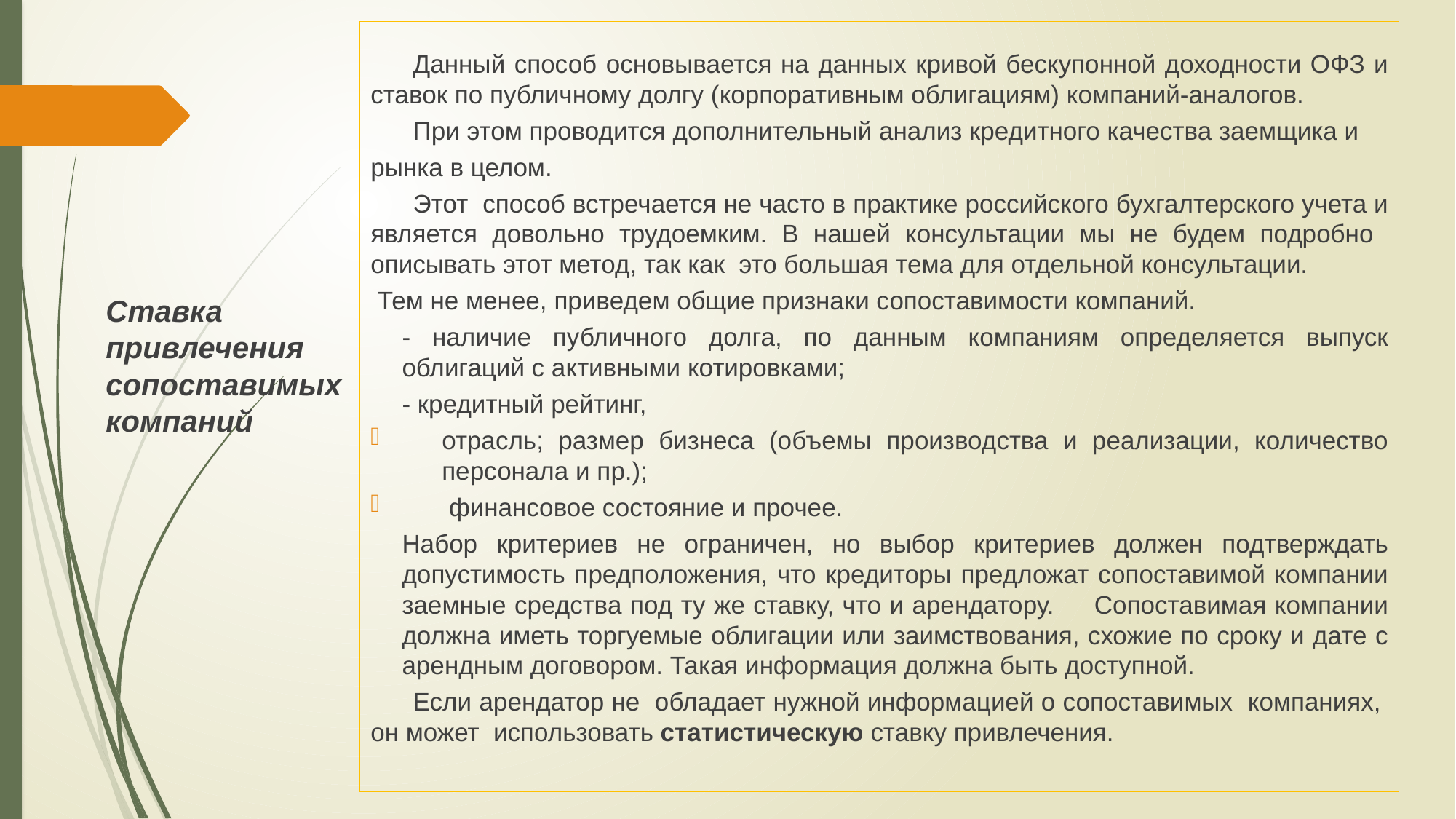

Данный способ основывается на данных кривой бескупонной доходности ОФЗ и ставок по публичному долгу (корпоративным облигациям) компаний-аналогов.
	При этом проводится дополнительный анализ кредитного качества заемщика и
рынка в целом.
	Этот  способ встречается не часто в практике российского бухгалтерского учета и является довольно трудоемким. В нашей консультации мы не будем подробно  описывать этот метод, так как  это большая тема для отдельной консультации.
 Тем не менее, приведем общие признаки сопоставимости компаний.
- наличие публичного долга, по данным компаниям определяется выпуск облигаций с активными котировками;
- кредитный рейтинг,
отрасль; размер бизнеса (объемы производства и реализации, количество персонала и пр.);
 финансовое состояние и прочее.
	Набор критериев не ограничен, но выбор критериев должен подтверждать допустимость предположения, что кредиторы предложат сопоставимой компании заемные средства под ту же ставку, что и арендатору. 	Сопоставимая компании должна иметь торгуемые облигации или заимствования, схожие по сроку и дате с арендным договором. Такая информация должна быть доступной.
	Если арендатор не  обладает нужной информацией о сопоставимых  компаниях,  он может  использовать статистическую ставку привлечения.
# Ставка привлечения сопоставимых компаний